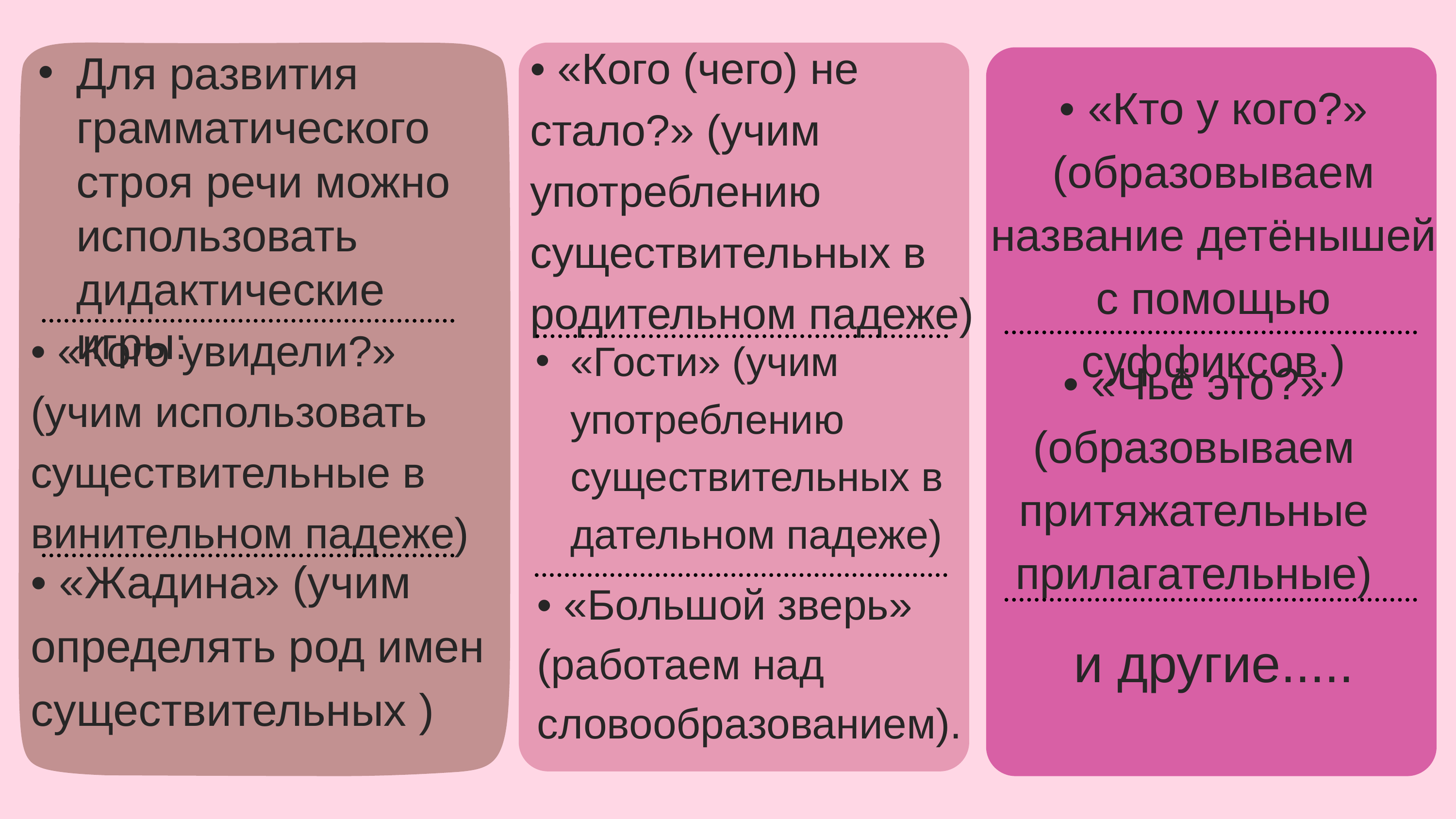

• «Кого (чего) не стало?» (учим употреблению существительных в родительном падеже)

Для развития грамматического строя речи можно использовать дидактические игры:

• «Кто у кого?» (образовываем название детёнышей с помощью суффиксов.)
• «Кого увидели?» (учим использовать существительные в винительном падеже)

«Гости» (учим употреблению существительных в дательном падеже)

• «Чьё это?» (образовываем притяжательные прилагательные)
• «Жадина» (учим определять род имен существительных )

• «Большой зверь» (работаем над словообразованием).

и другие.....